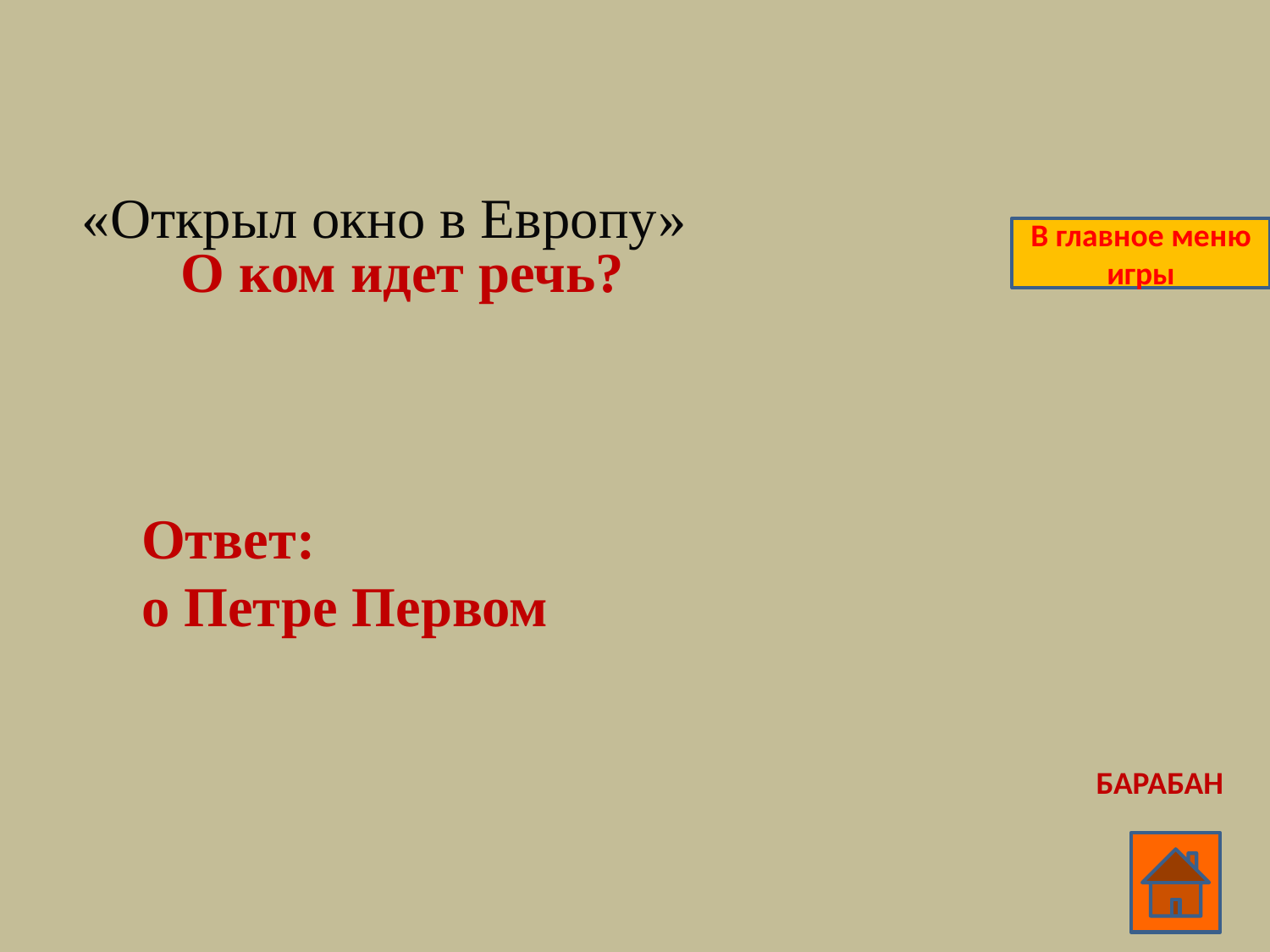

«Открыл окно в Европу»
       О ком идет речь?
В главное меню игры
Ответ:
о Петре Первом
БАРАБАН